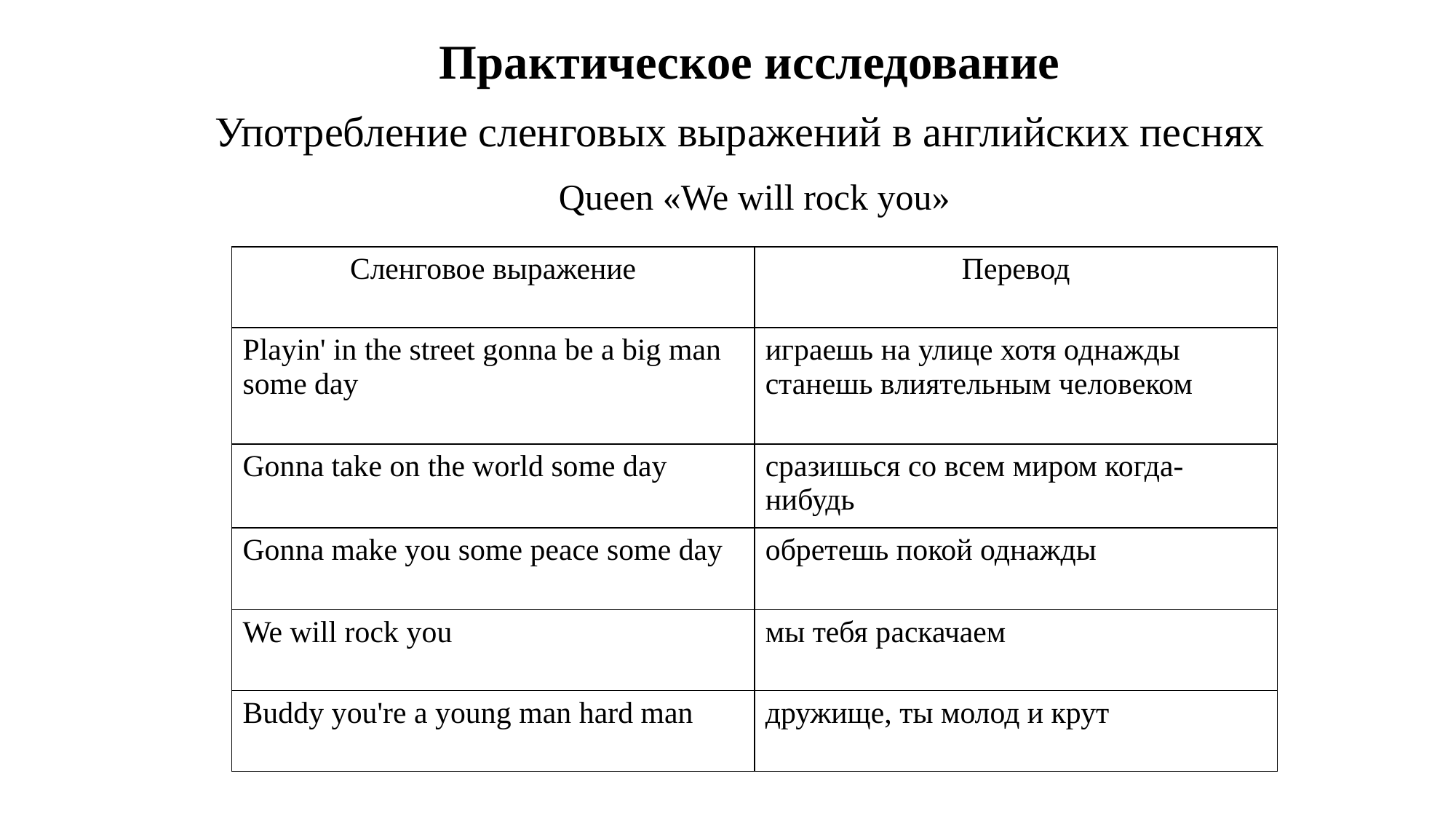

Практическое исследование
Употребление сленговых выражений в английских песнях
Queen «We will rock you»
| Сленговое выражение | Перевод |
| --- | --- |
| Playin' in the street gonna be a big man some day | играешь на улице хотя однажды станешь влиятельным человеком |
| Gonna take on the world some day | сразишься со всем миром когда-нибудь |
| Gonna make you some peace some day | обретешь покой однажды |
| We will rock you | мы тебя раскачаем |
| Buddy you're a young man hard man | дружище, ты молод и крут |